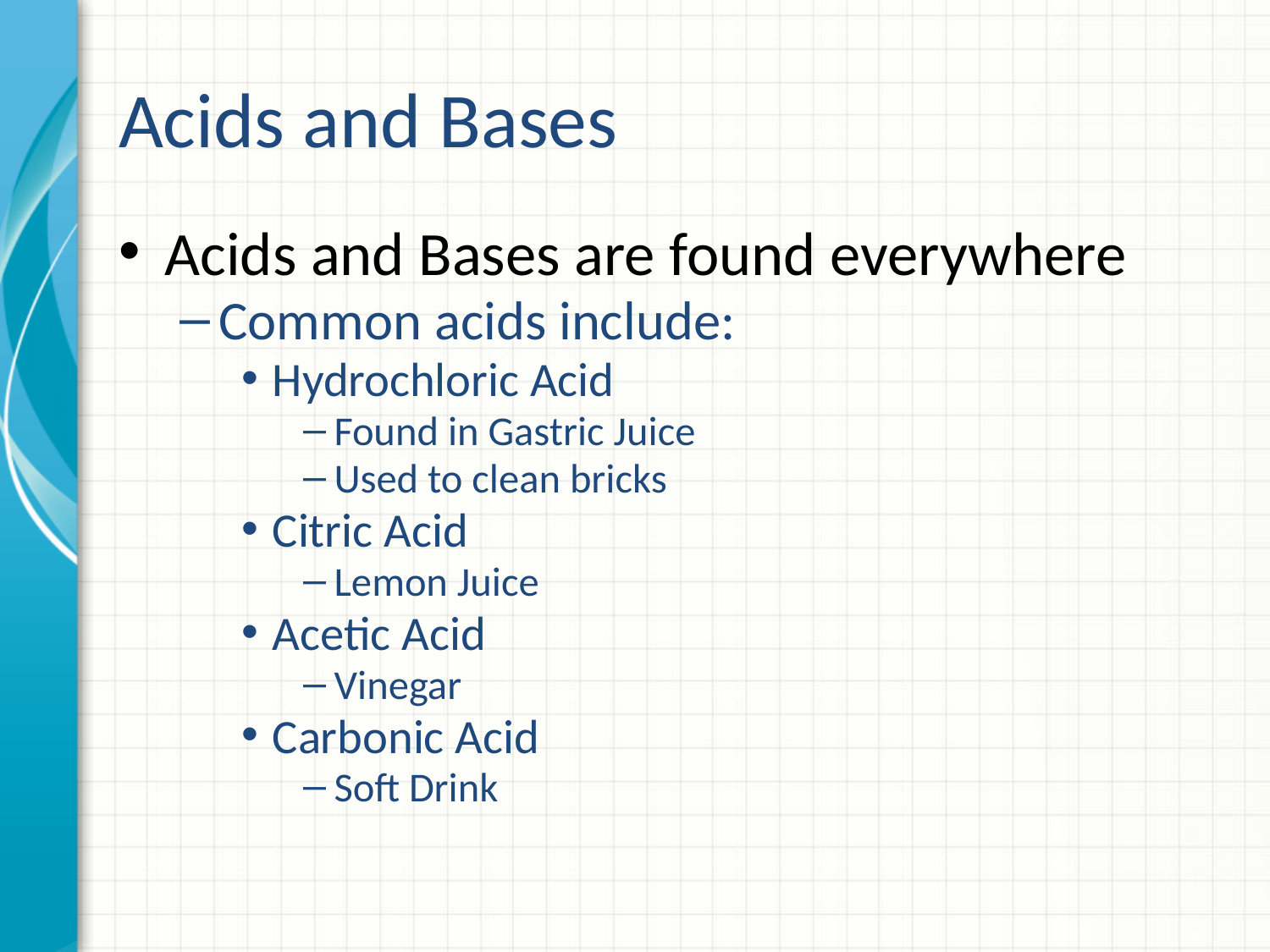

Acids and Bases
Acids and Bases are found everywhere
Common acids include:
Hydrochloric Acid
Found in Gastric Juice
Used to clean bricks
Citric Acid
Lemon Juice
Acetic Acid
Vinegar
Carbonic Acid
Soft Drink